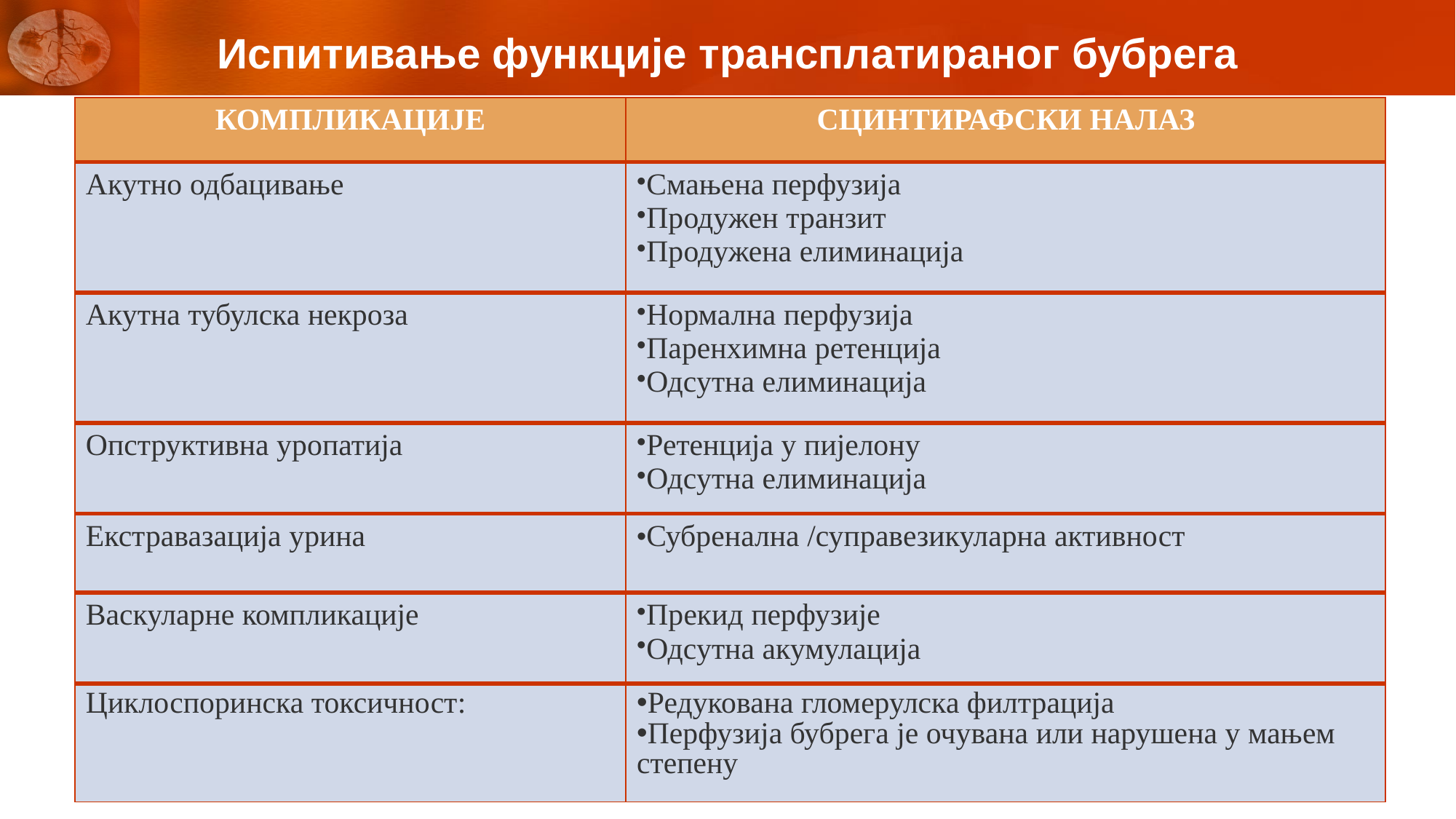

# Испитивање функције трансплатираног бубрега
| КОМПЛИКАЦИЈЕ | СЦИНТИРАФСКИ НАЛАЗ |
| --- | --- |
| Акутно одбацивање | Смањена перфузија Продужен транзит Продужена елиминација |
| Акутна тубулска некроза | Нормална перфузија Паренхимна ретенција Одсутна елиминација |
| Опструктивна уропатија | Ретенција у пијелону Одсутна елиминација |
| Екстравазација урина | Субренална /суправезикуларна активност |
| Васкуларне компликације | Прекид перфузије Одсутна акумулација |
| Циклоспоринска токсичност: | Редукована гломерулска филтрација Перфузија бубрега је очувана или нарушена у мањем степену |